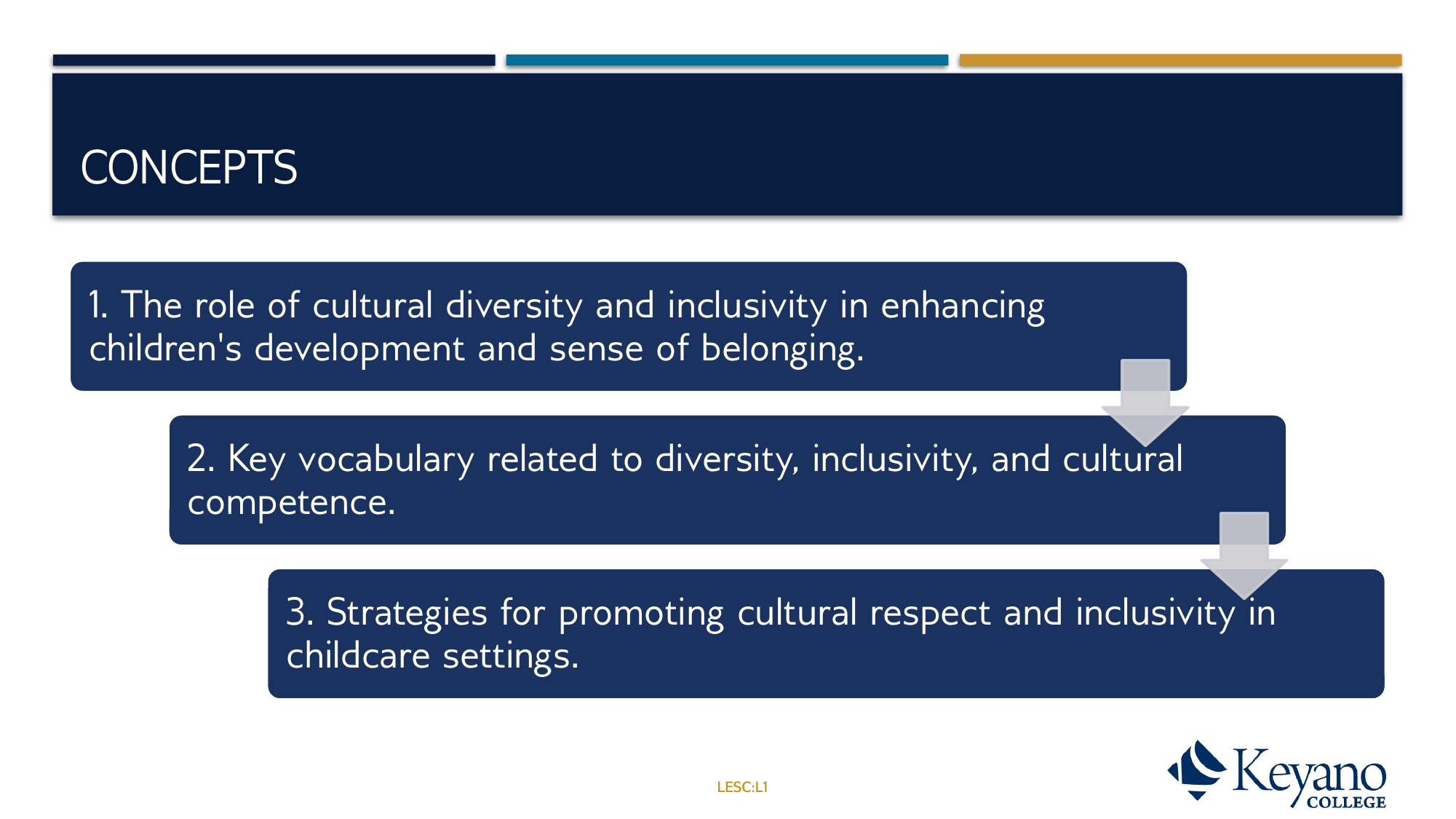

# Concepts
1. The role of cultural diversity and inclusivity in enhancing 	children's development and sense of belonging.
2. Key vocabulary related to diversity, inclusivity, and cultural competence.
3. Strategies for promoting cultural respect and inclusivity in childcare settings.

LESC:L1